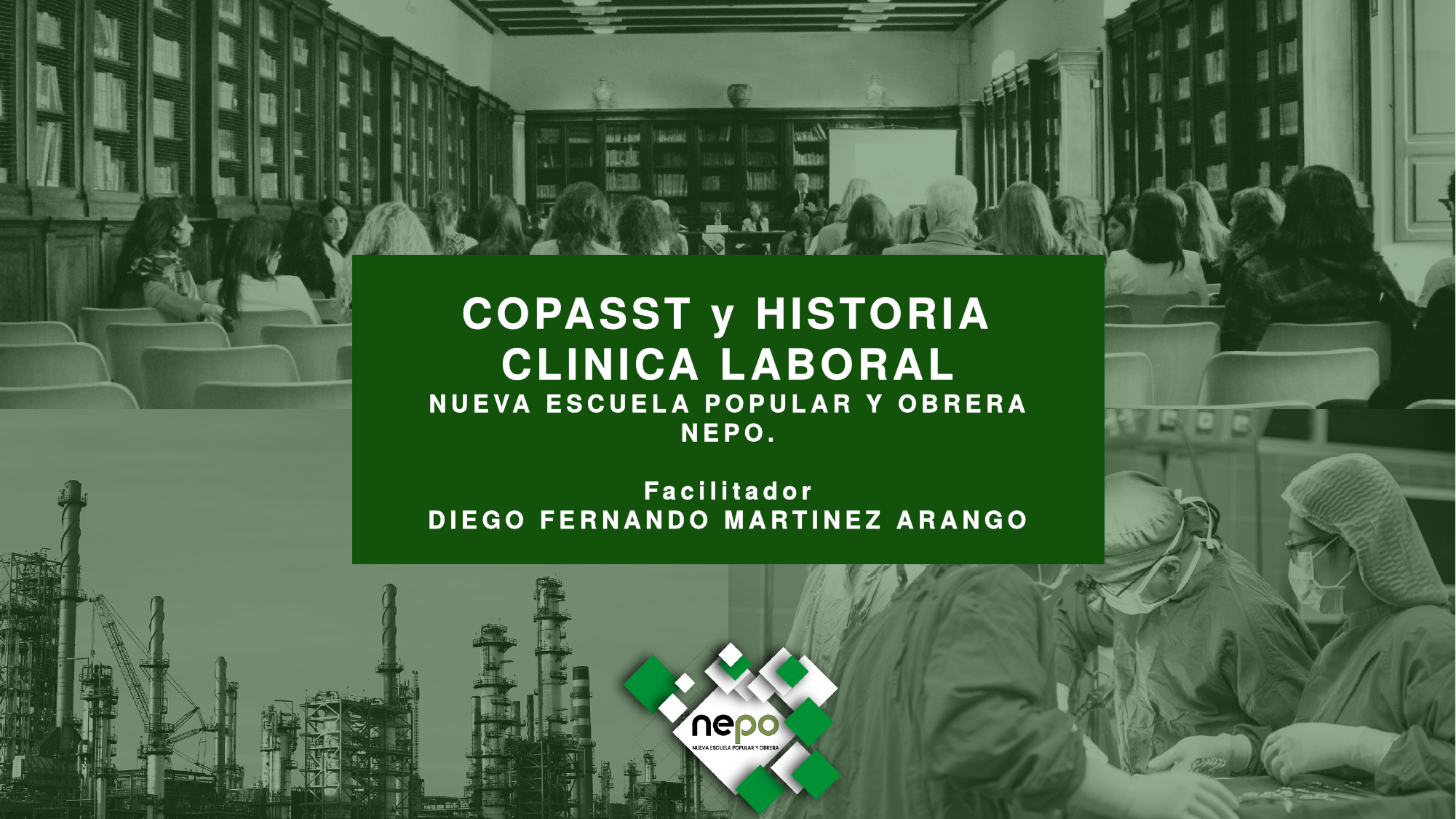

COPASST y HISTORIA CLINICA LABORAL
NUEVA ESCUELA POPULAR Y OBRERA
NEPO.

Facilitador
DIEGO FERNANDO MARTINEZ ARANGO